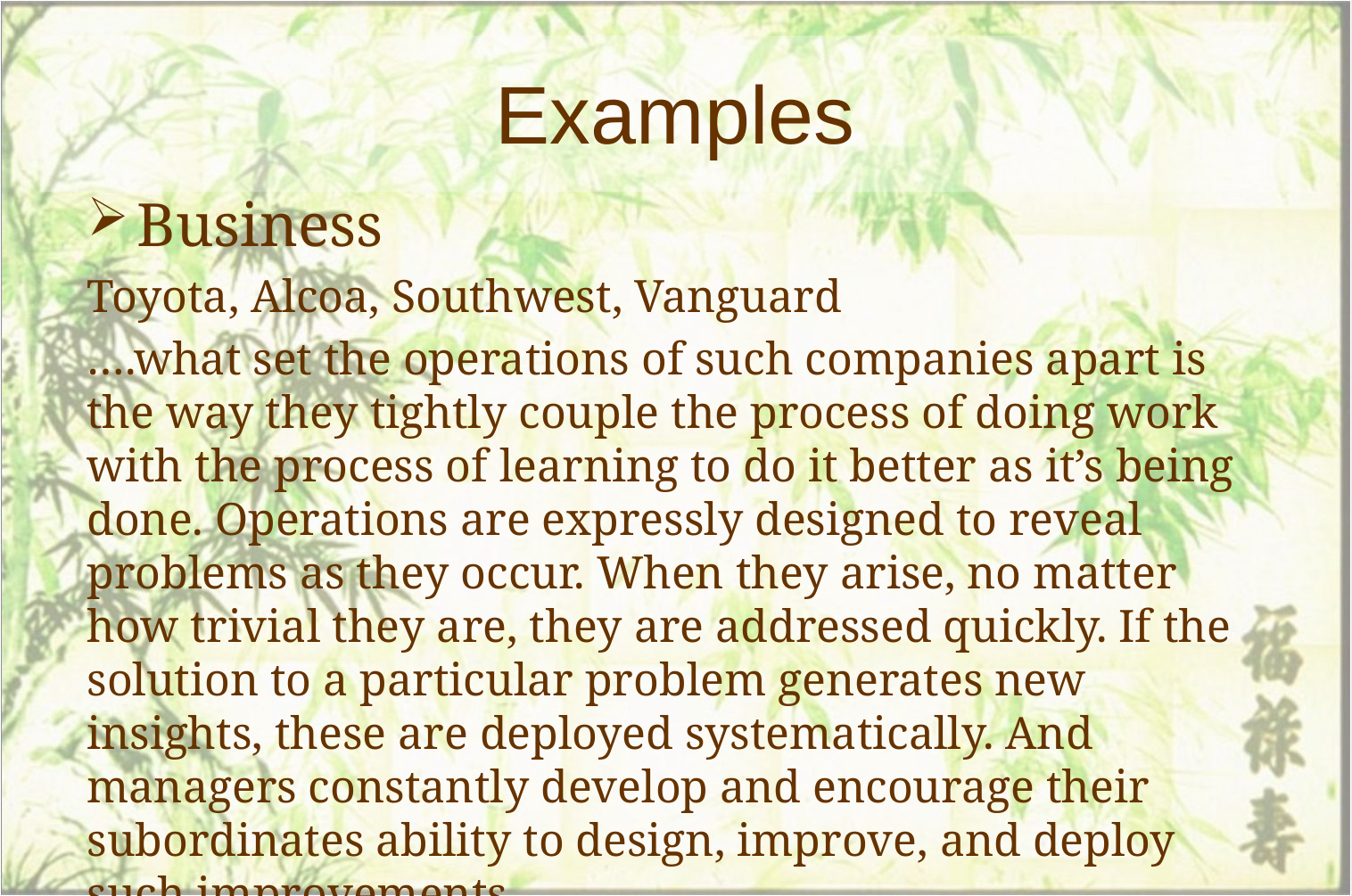

# Examples
Business
Toyota, Alcoa, Southwest, Vanguard
….what set the operations of such companies apart is the way they tightly couple the process of doing work with the process of learning to do it better as it’s being done. Operations are expressly designed to reveal problems as they occur. When they arise, no matter how trivial they are, they are addressed quickly. If the solution to a particular problem generates new insights, these are deployed systematically. And managers constantly develop and encourage their subordinates ability to design, improve, and deploy such improvements.